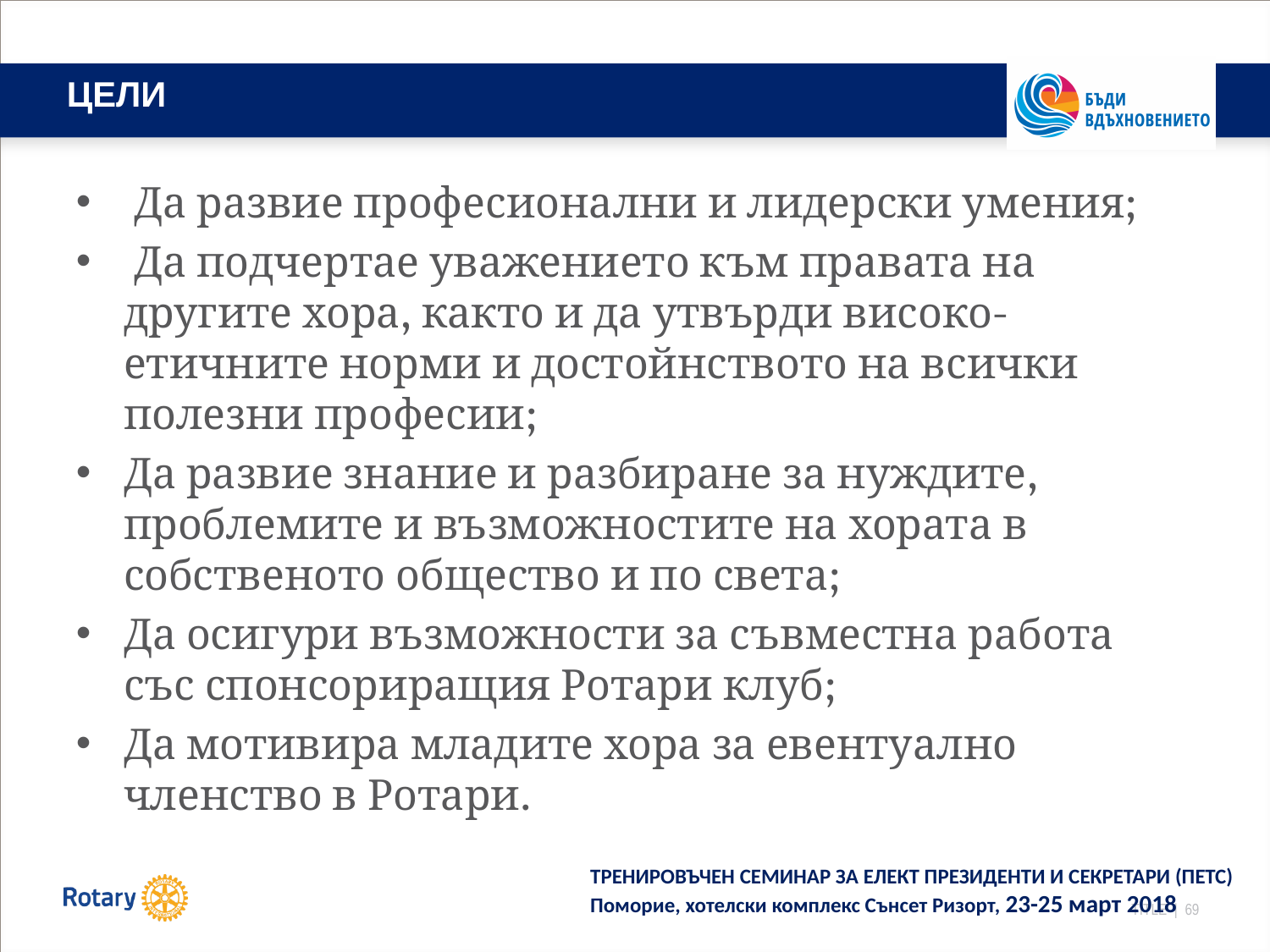

# ЦЕЛИ
 Да развие професионални и лидерски умения;
 Да подчертае уважението към правата на другите хора, както и да утвърди високо- етичните норми и достойнството на всички полезни професии;
Да развие знание и разбиране за нуждите, проблемите и възможностите на хората в собственото общество и по света;
Да осигури възможности за съвместна работа със спонсориращия Ротари клуб;
Да мотивира младите хора за евентуално членство в Ротари.